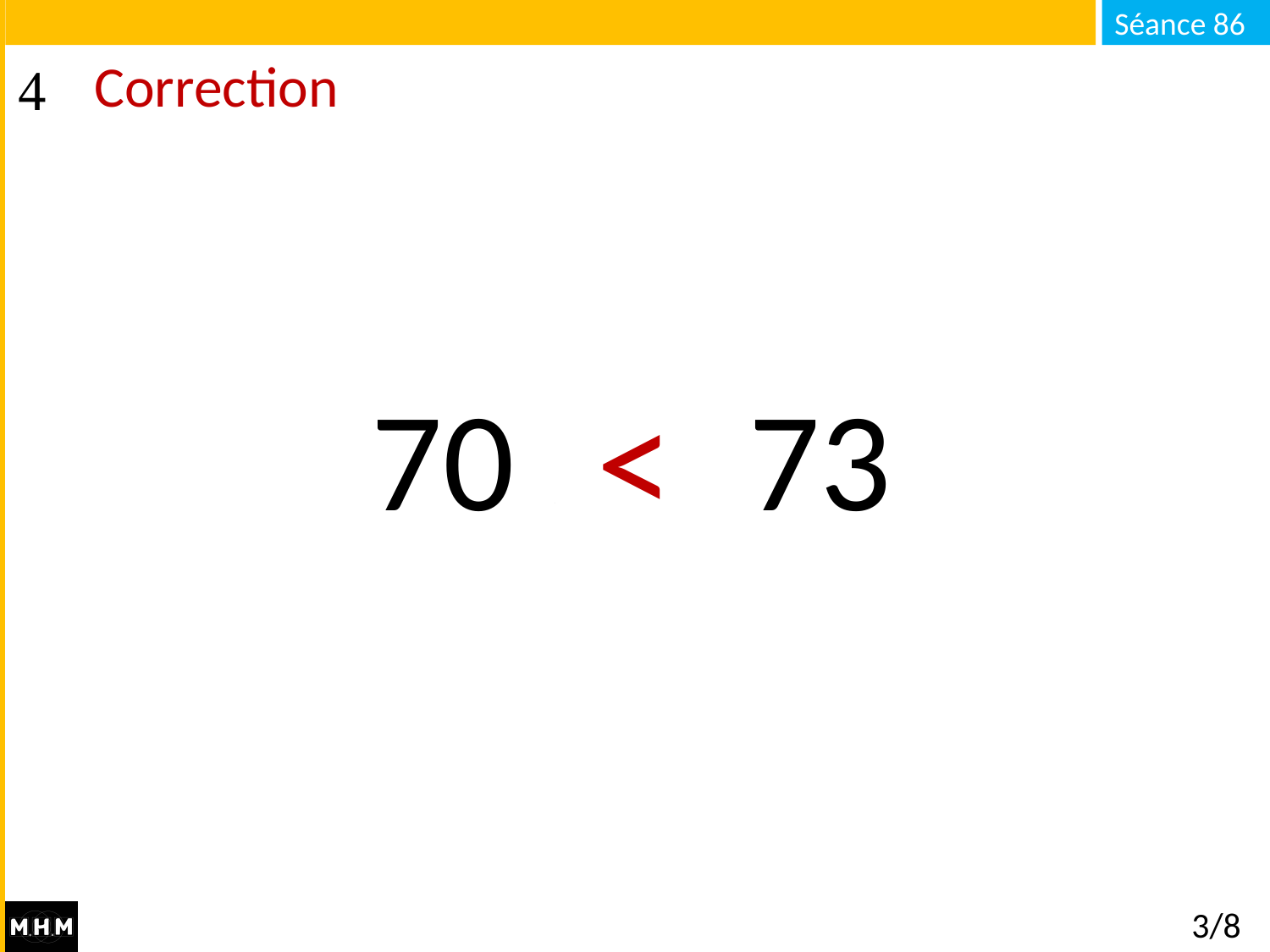

# Correction
<
70 . . . 73
3/8